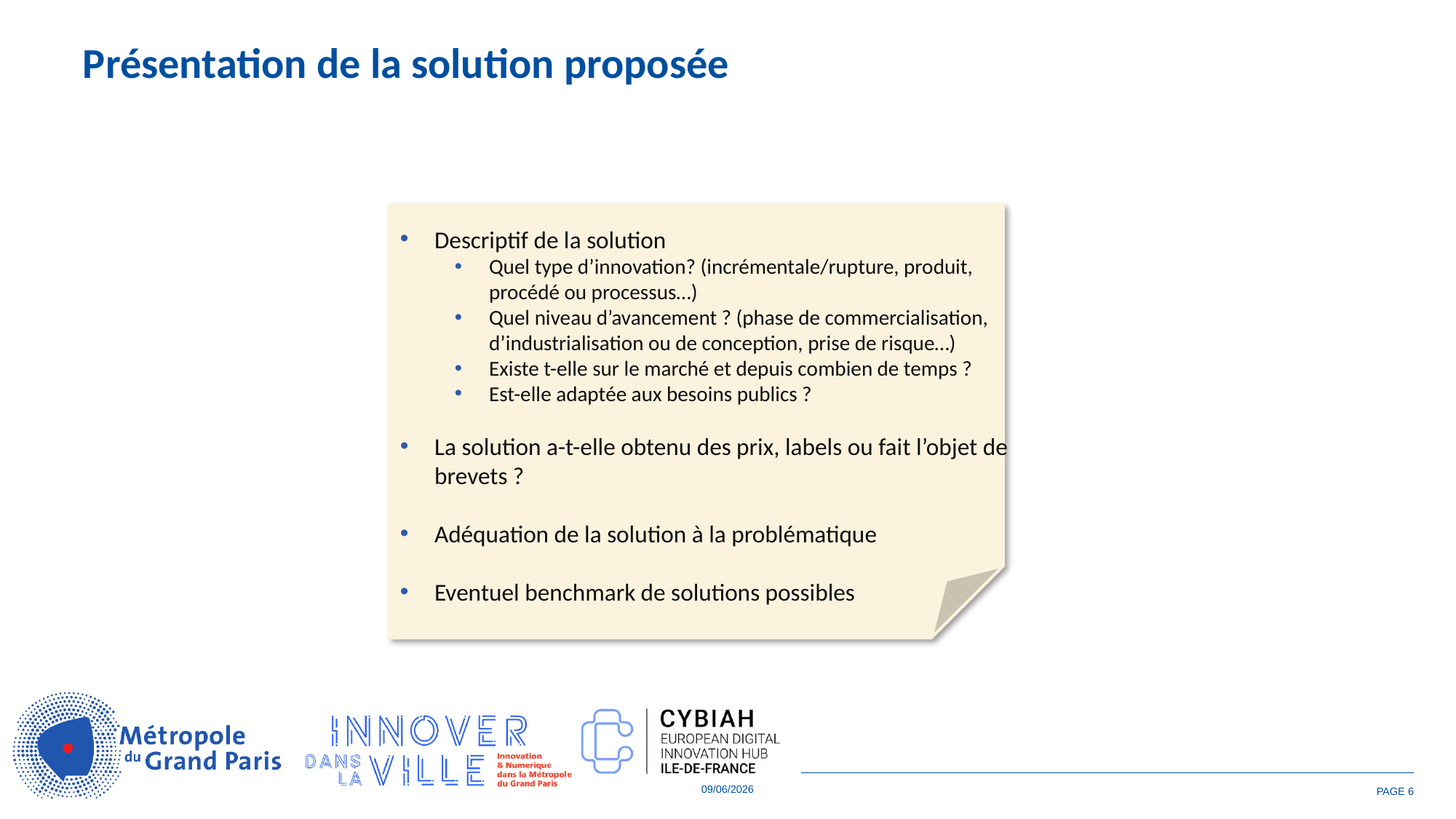

Présentation de la solution proposée

Descriptif de la solution
Quel type d’innovation? (incrémentale/rupture, produit, procédé ou processus…)
Quel niveau d’avancement ? (phase de commercialisation, d’industrialisation ou de conception, prise de risque…)
Existe t-elle sur le marché et depuis combien de temps ?
Est-elle adaptée aux besoins publics ?

La solution a-t-elle obtenu des prix, labels ou fait l’objet de brevets ?

Adéquation de la solution à la problématique

Eventuel benchmark de solutions possibles

09/06/2026
PAGE 6